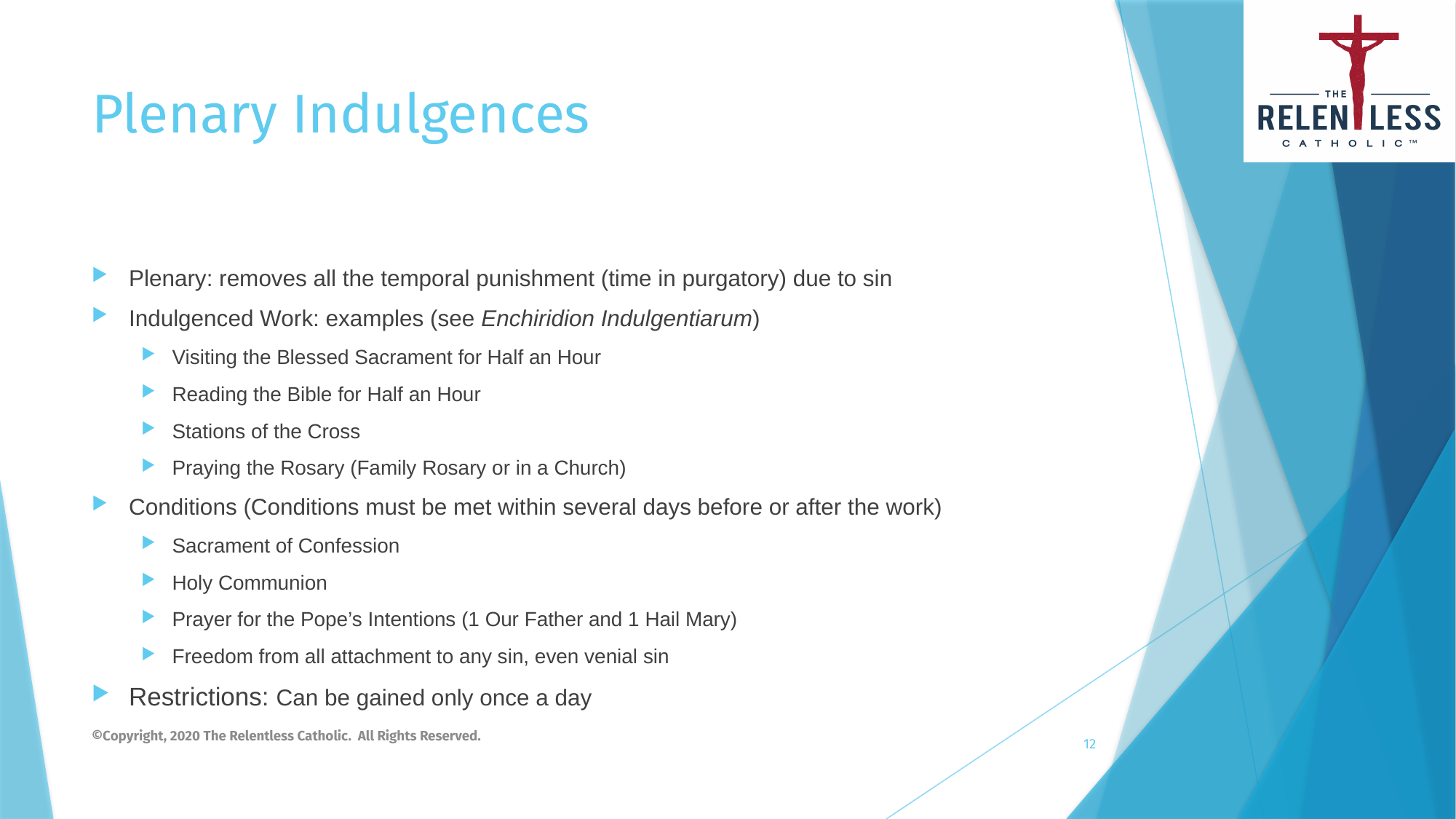

# Plenary Indulgences
Plenary: removes all the temporal punishment (time in purgatory) due to sin
Indulgenced Work: examples (see Enchiridion Indulgentiarum)
Visiting the Blessed Sacrament for Half an Hour
Reading the Bible for Half an Hour
Stations of the Cross
Praying the Rosary (Family Rosary or in a Church)
Conditions (Conditions must be met within several days before or after the work)
Sacrament of Confession
Holy Communion
Prayer for the Pope’s Intentions (1 Our Father and 1 Hail Mary)
Freedom from all attachment to any sin, even venial sin
Restrictions: Can be gained only once a day
©Copyright, 2020 The Relentless Catholic.  All Rights Reserved.

12